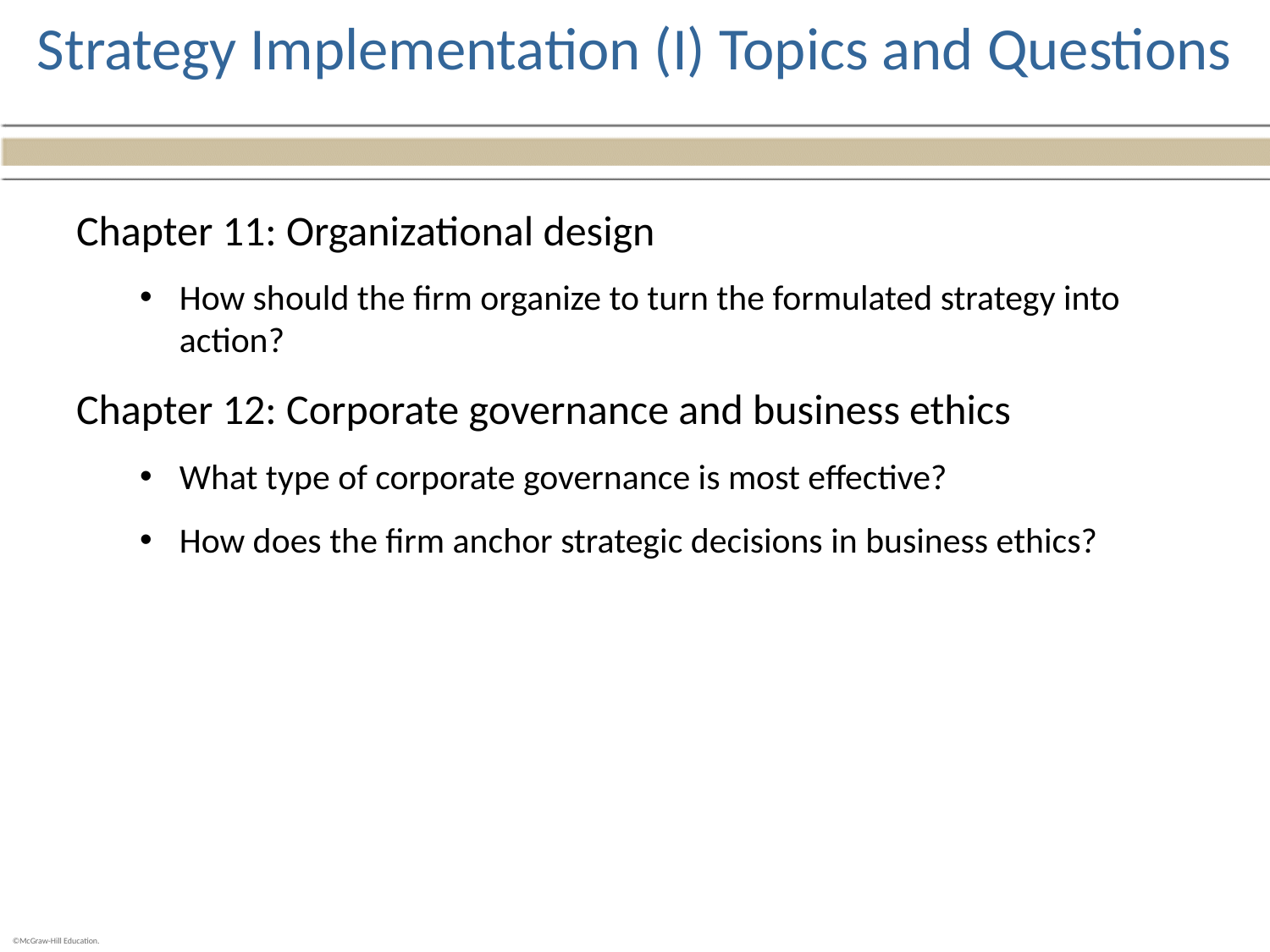

# Strategy Implementation (I) Topics and Questions
Chapter 11: Organizational design
How should the firm organize to turn the formulated strategy into action?
Chapter 12: Corporate governance and business ethics
What type of corporate governance is most effective?
How does the firm anchor strategic decisions in business ethics?